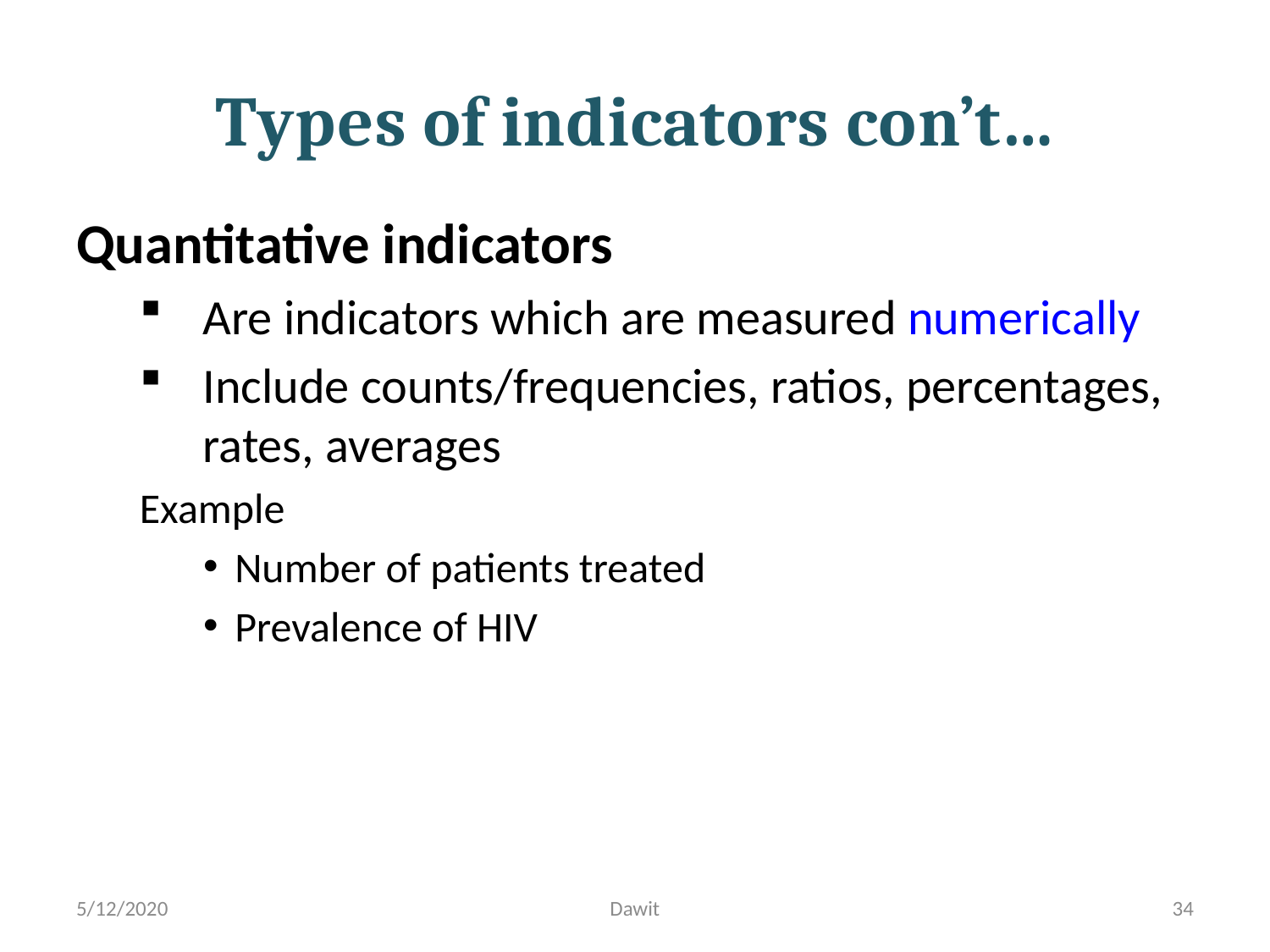

Types of indicators con’t…
Quantitative indicators
Are indicators which are measured numerically
Include counts/frequencies, ratios, percentages, rates, averages
Example
Number of patients treated
Prevalence of HIV
5/12/2020
Dawit
34